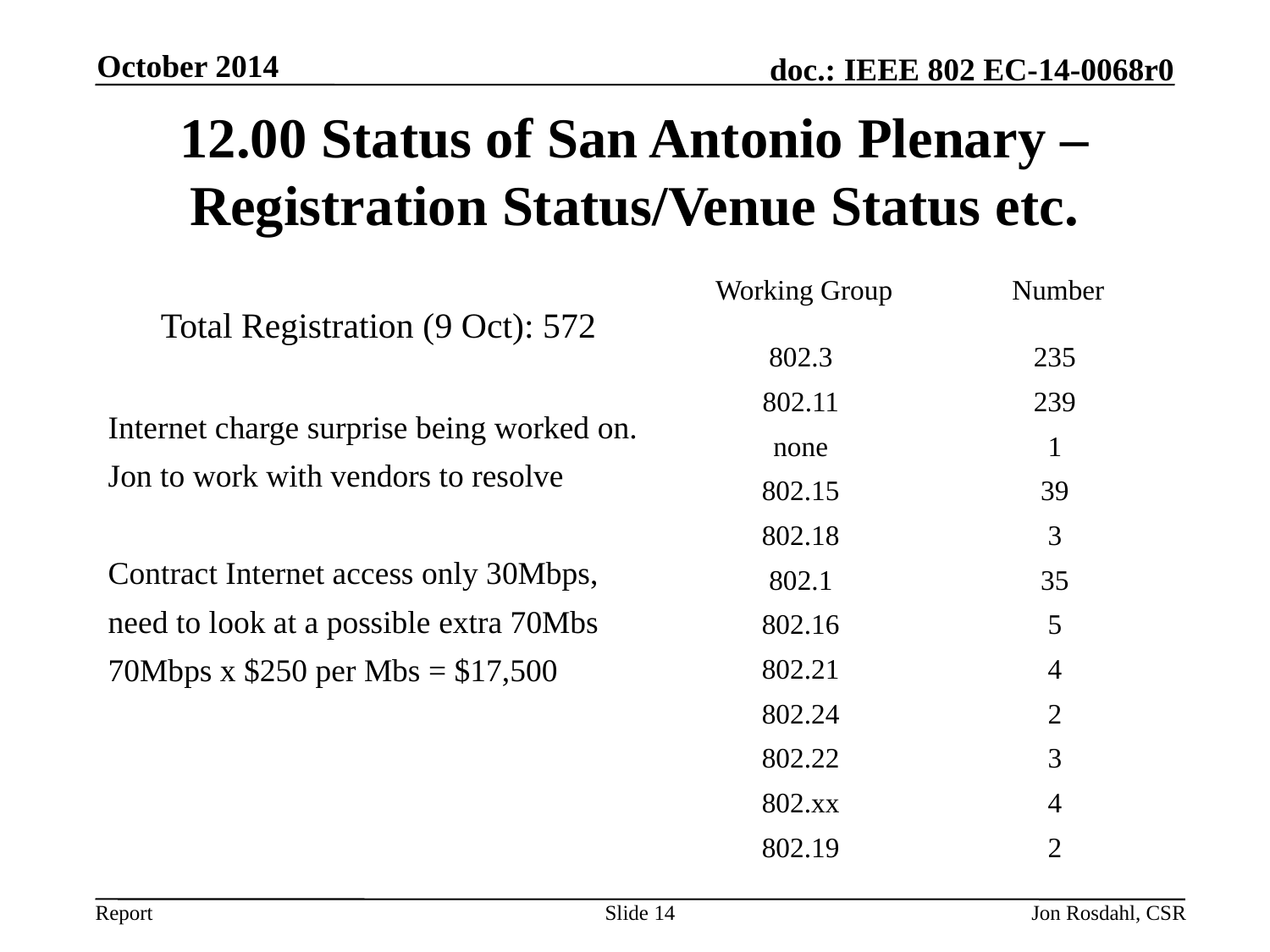

October 2014
# 12.00 Status of San Antonio Plenary – Registration Status/Venue Status etc.
| Working Group | Number |
| --- | --- |
| 802.3 | 235 |
| 802.11 | 239 |
| none | 1 |
| 802.15 | 39 |
| 802.18 | 3 |
| 802.1 | 35 |
| 802.16 | 5 |
| 802.21 | 4 |
| 802.24 | 2 |
| 802.22 | 3 |
| 802.xx | 4 |
| 802.19 | 2 |
Total Registration (9 Oct): 572

Internet charge surprise being worked on.
Jon to work with vendors to resolve

Contract Internet access only 30Mbps,
need to look at a possible extra 70Mbs
70Mbps x $250 per Mbs = $17,500
Slide 14
Jon Rosdahl, CSR